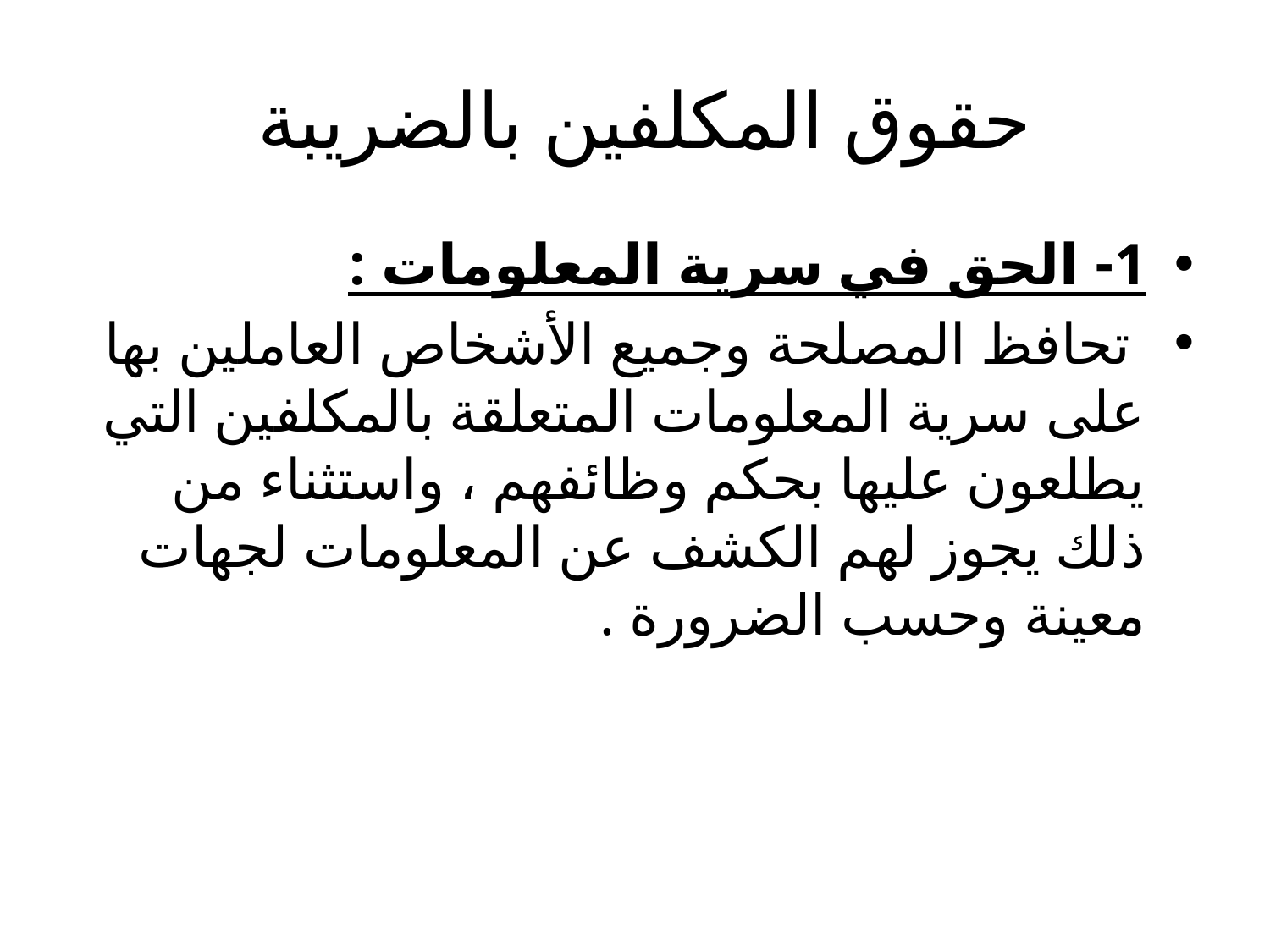

# حقوق المكلفين بالضريبة
1- الحق في سرية المعلومات :
 تحافظ المصلحة وجميع الأشخاص العاملين بها على سرية المعلومات المتعلقة بالمكلفين التي يطلعون عليها بحكم وظائفهم ، واستثناء من ذلك يجوز لهم الكشف عن المعلومات لجهات معينة وحسب الضرورة .